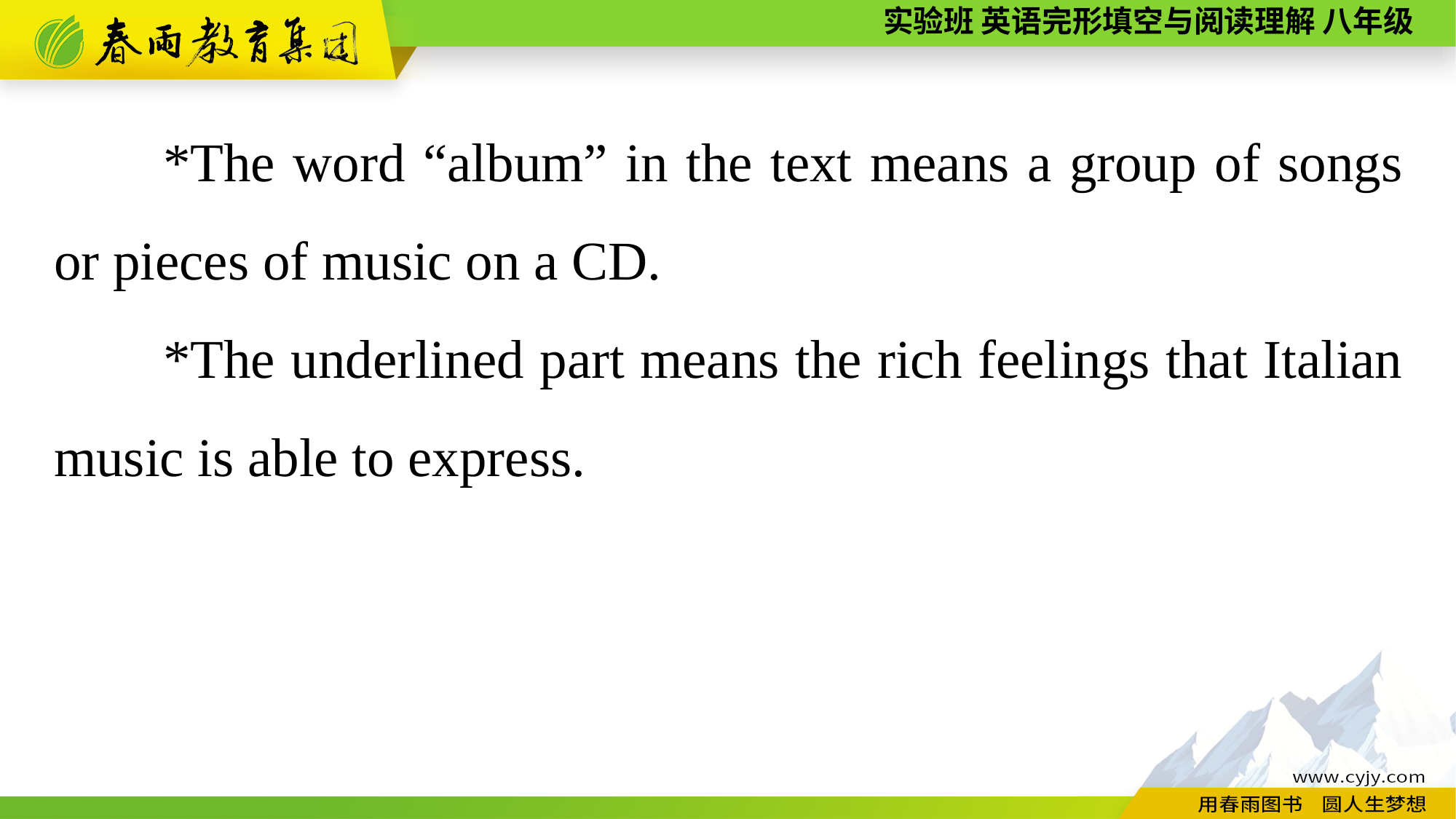

*The word “album” in the text means a group of songs or pieces of music on a CD.
*The underlined part means the rich feelings that Italian music is able to express.